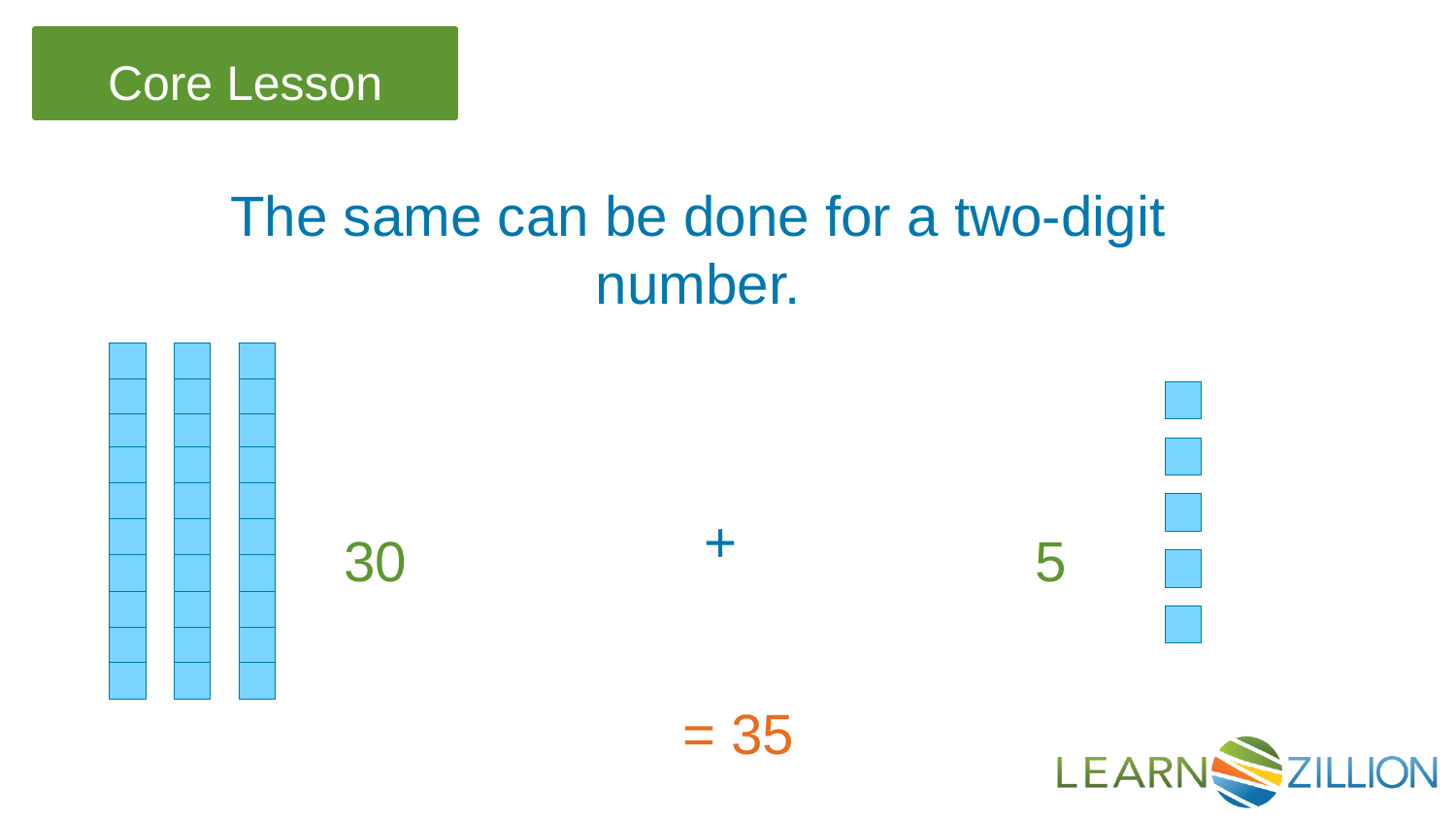

The same can be done for a two-digit number.

+
30
5
= 35